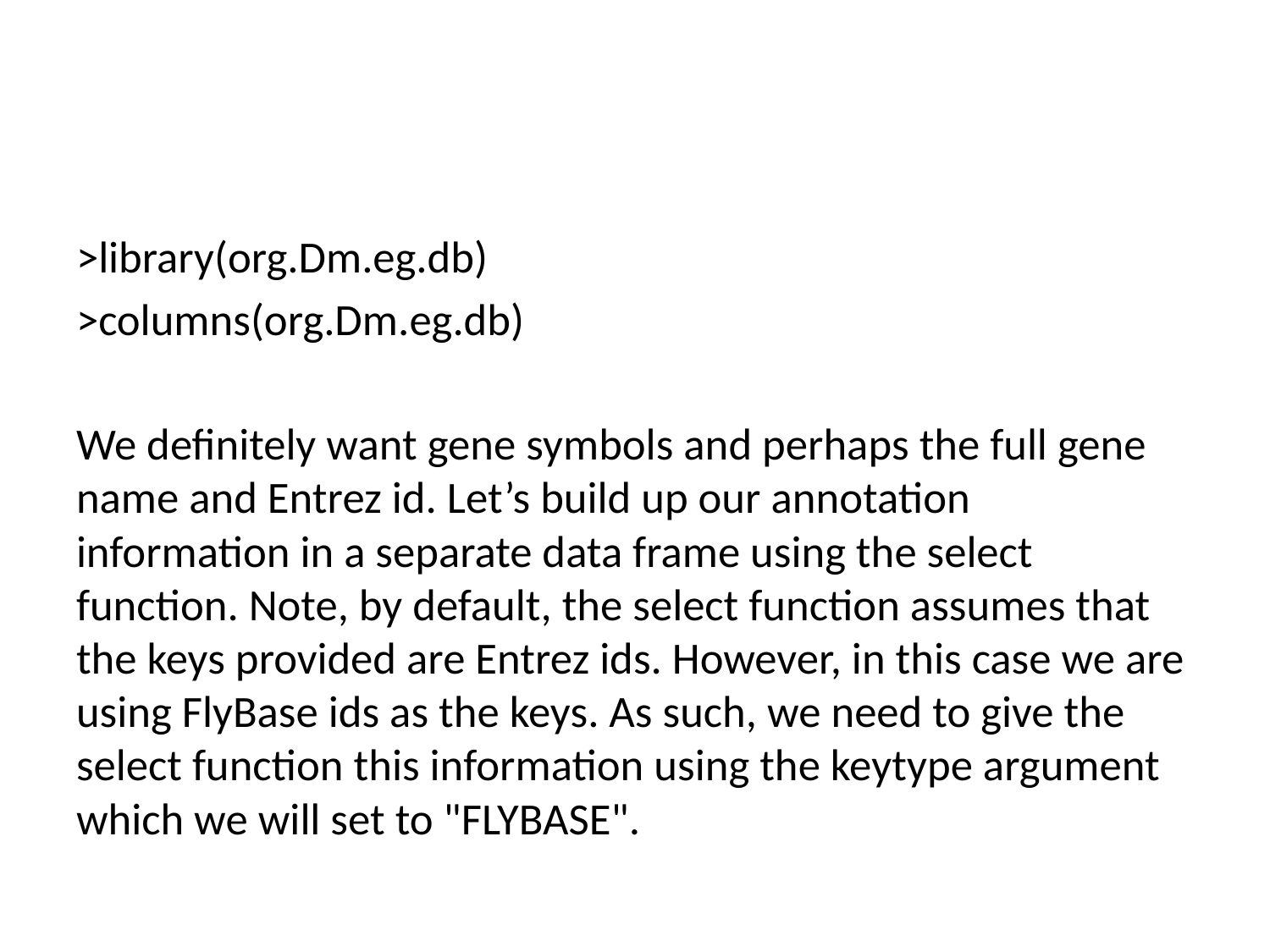

#
>library(org.Dm.eg.db)
>columns(org.Dm.eg.db)

We definitely want gene symbols and perhaps the full gene name and Entrez id. Let’s build up our annotation information in a separate data frame using the select function. Note, by default, the select function assumes that the keys provided are Entrez ids. However, in this case we are using FlyBase ids as the keys. As such, we need to give the select function this information using the keytype argument which we will set to "FLYBASE".